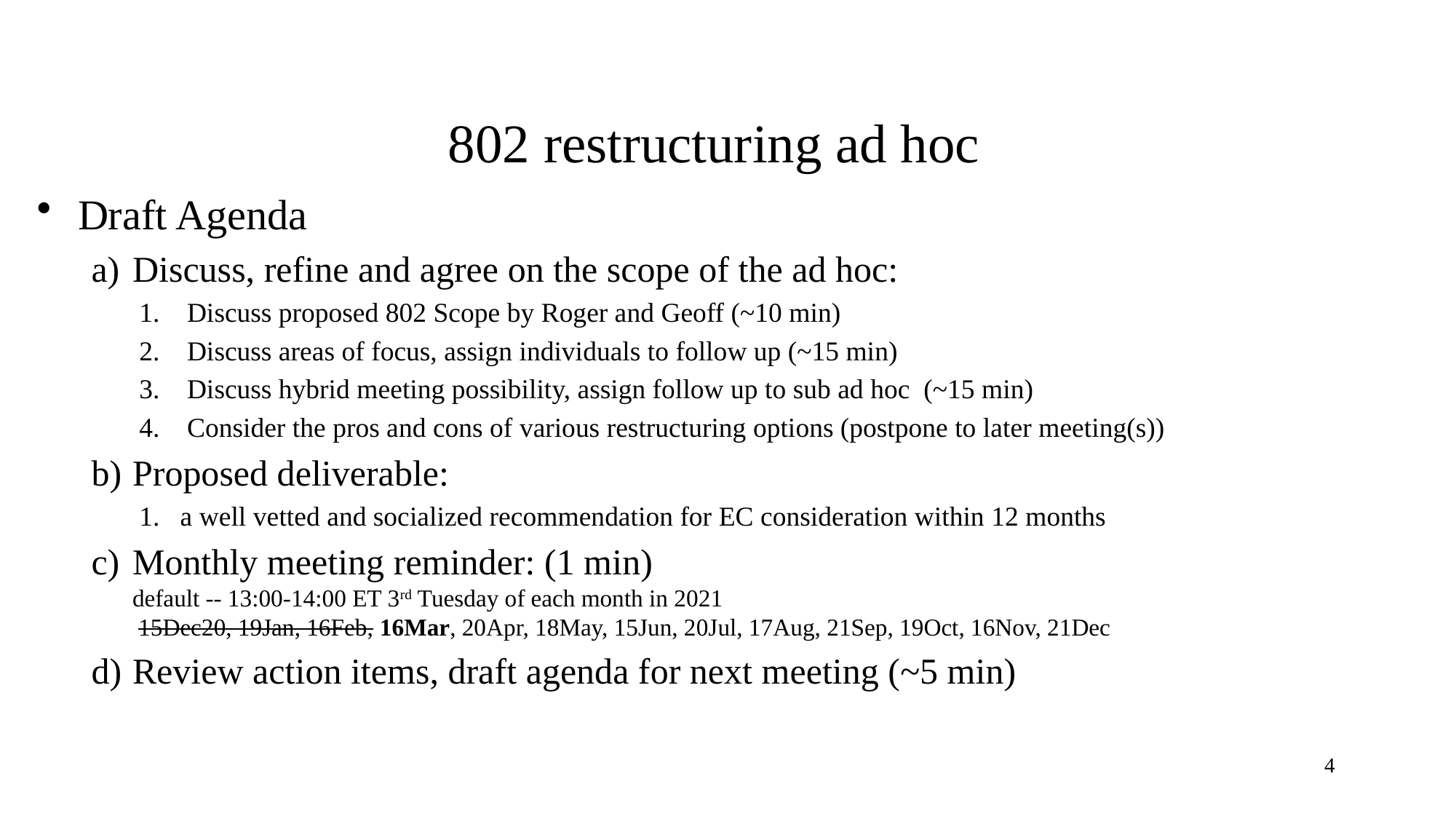

# 802 restructuring ad hoc
Draft Agenda
Discuss, refine and agree on the scope of the ad hoc:
Discuss proposed 802 Scope by Roger and Geoff (~10 min)
Discuss areas of focus, assign individuals to follow up (~15 min)
Discuss hybrid meeting possibility, assign follow up to sub ad hoc  (~15 min)
Consider the pros and cons of various restructuring options (postpone to later meeting(s))
Proposed deliverable:
a well vetted and socialized recommendation for EC consideration within 12 months
Monthly meeting reminder: (1 min)
default -- 13:00-14:00 ET 3rd Tuesday of each month in 2021
 15Dec20, 19Jan, 16Feb, 16Mar, 20Apr, 18May, 15Jun, 20Jul, 17Aug, 21Sep, 19Oct, 16Nov, 21Dec
Review action items, draft agenda for next meeting (~5 min)

4